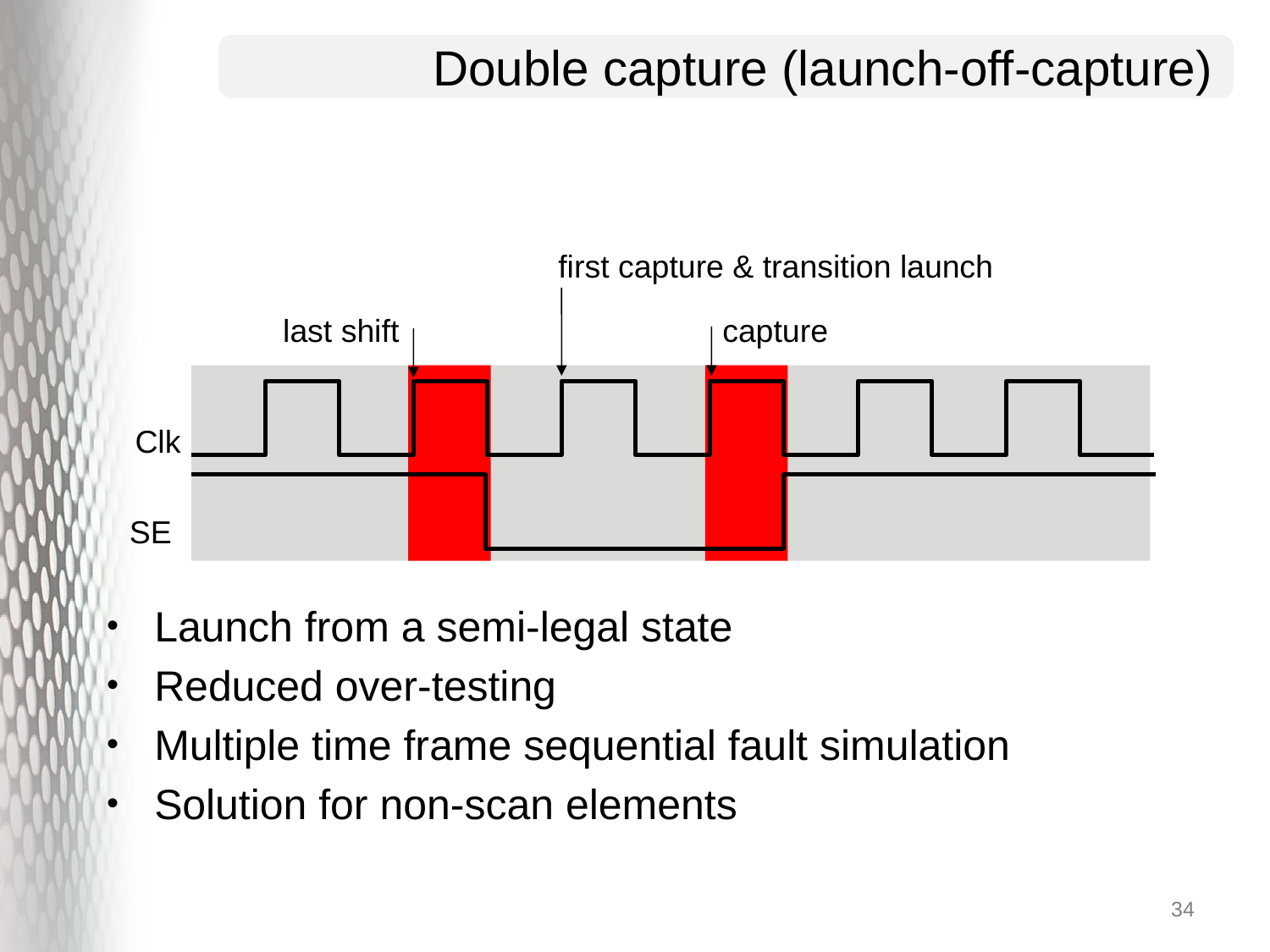

# Double capture (launch-off-capture)
first capture & transition launch

last shift

capture

Clk

SE
Launch from a semi-legal state
Reduced over-testing
Multiple time frame sequential fault simulation
Solution for non-scan elements